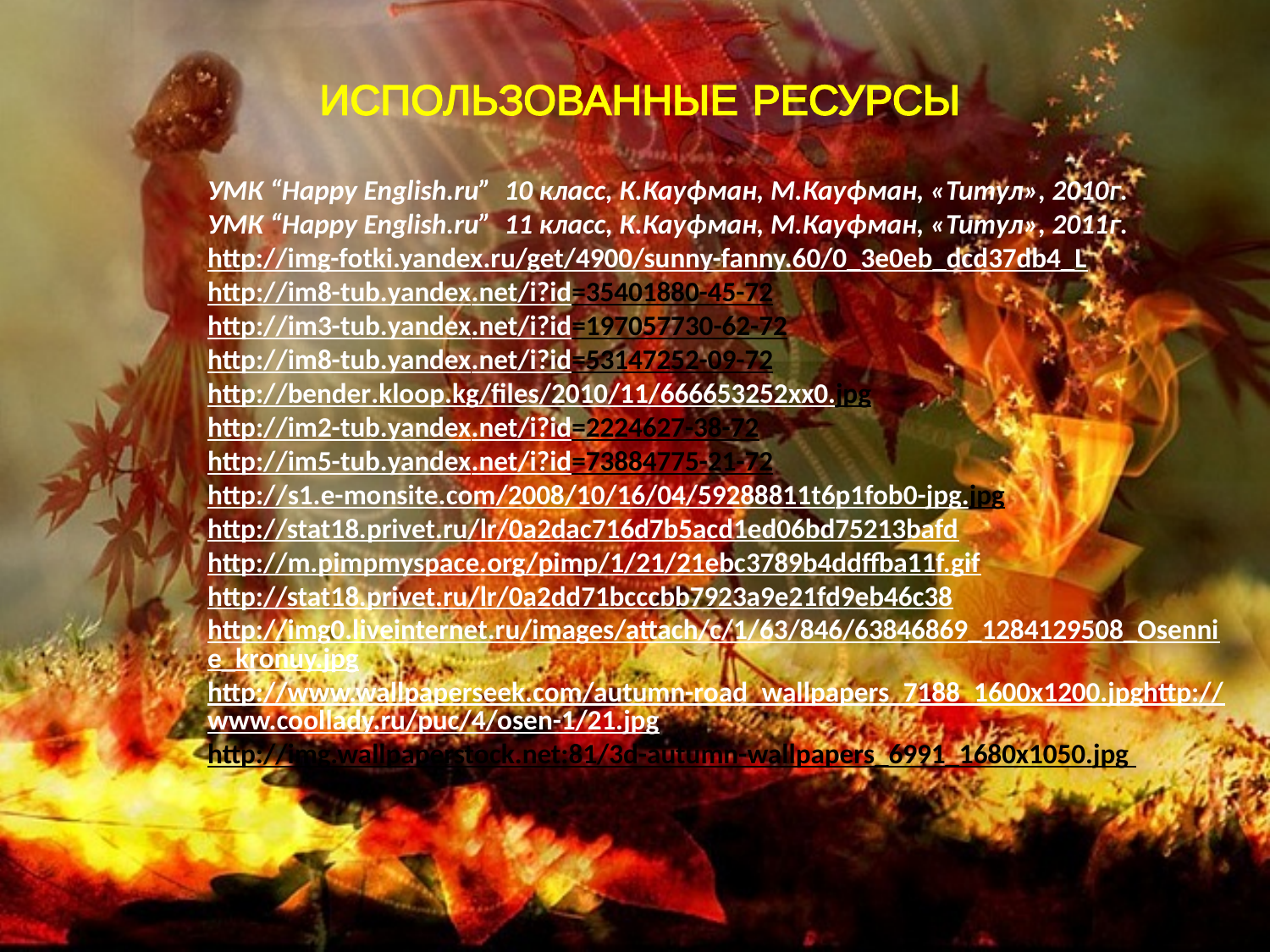

Использованные ресурсы
УМК “Happy English.ru”  10 класс, К.Кауфман, М.Кауфман, «Титул», 2010г.
УМК “Happy English.ru”  11 класс, К.Кауфман, М.Кауфман, «Титул», 2011г.
http://img-fotki.yandex.ru/get/4900/sunny-fanny.60/0_3e0eb_dcd37db4_L
http://im8-tub.yandex.net/i?id=35401880-45-72
http://im3-tub.yandex.net/i?id=197057730-62-72
http://im8-tub.yandex.net/i?id=53147252-09-72
http://bender.kloop.kg/files/2010/11/666653252xx0.jpg
http://im2-tub.yandex.net/i?id=2224627-38-72
http://im5-tub.yandex.net/i?id=73884775-21-72
http://s1.e-monsite.com/2008/10/16/04/59288811t6p1fob0-jpg.jpg
http://stat18.privet.ru/lr/0a2dac716d7b5acd1ed06bd75213bafd
http://m.pimpmyspace.org/pimp/1/21/21ebc3789b4ddffba11f.gif
http://stat18.privet.ru/lr/0a2dd71bcccbb7923a9e21fd9eb46c38
http://img0.liveinternet.ru/images/attach/c/1/63/846/63846869_1284129508_Osennie_kronuy.jpg
http://www.wallpaperseek.com/autumn-road_wallpapers_7188_1600x1200.jpghttp://www.coollady.ru/puc/4/osen-1/21.jpg
http://img.wallpaperstock.net:81/3d-autumn-wallpapers_6991_1680x1050.jpg